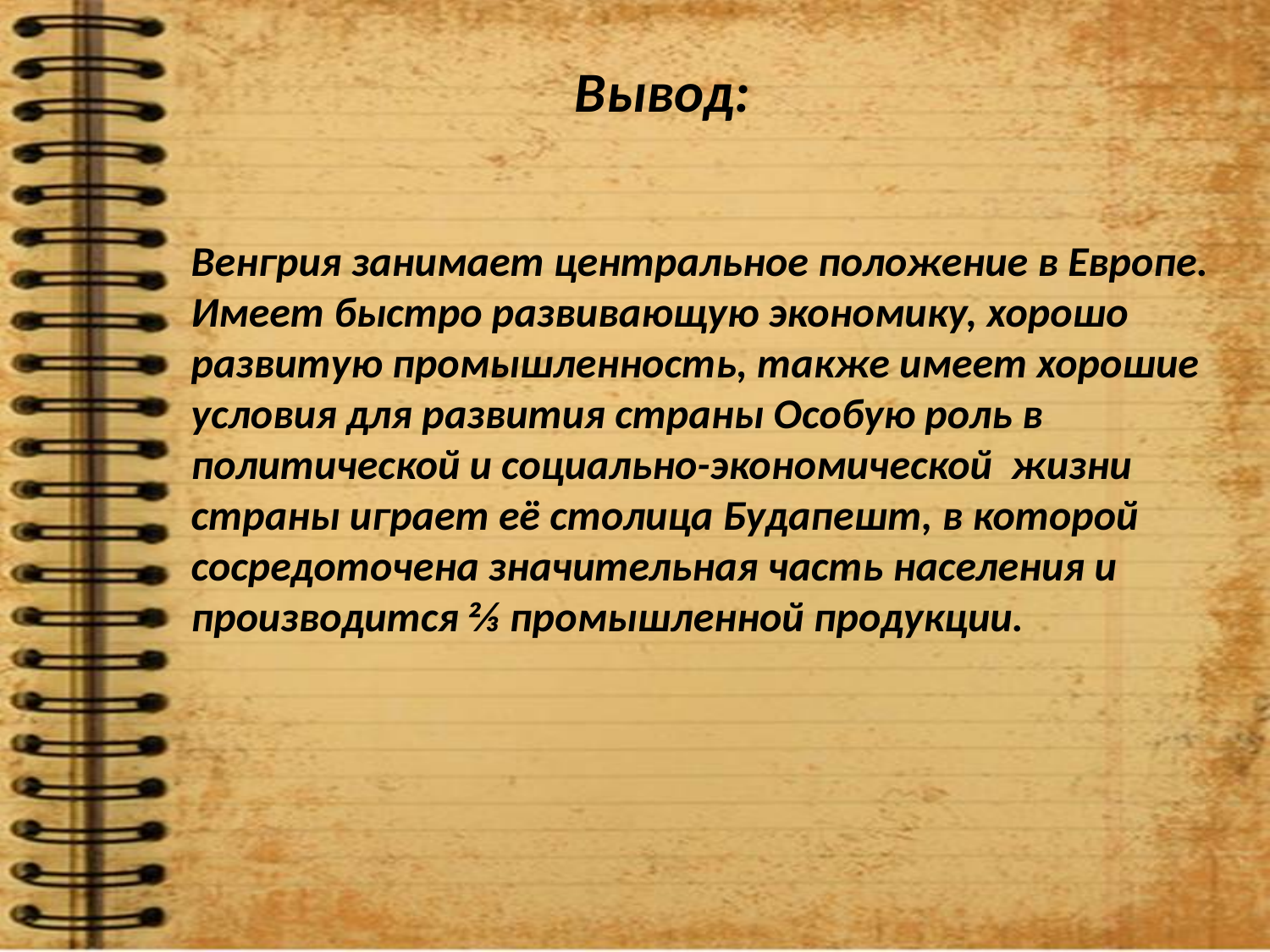

Вывод:
Венгрия занимает центральное положение в Европе. Имеет быстро развивающую экономику, хорошо развитую промышленность, также имеет хорошие условия для развития страны Особую роль в политической и социально-экономической  жизни страны играет её столица Будапешт, в которой сосредоточена значительная часть населения и производится ⅔ промышленной продукции.